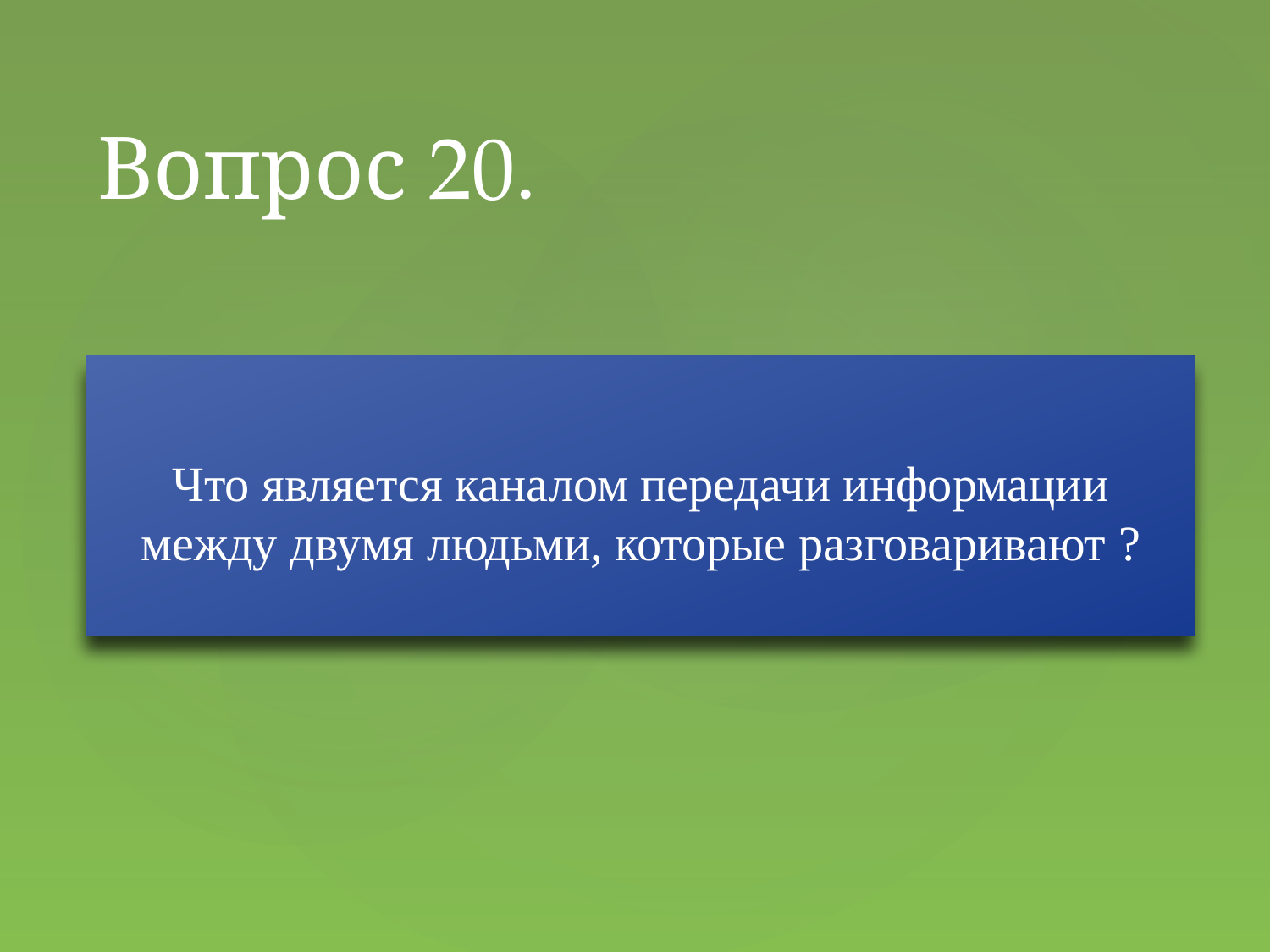

# Вопрос 20.
Что является каналом передачи информации между двумя людьми, которые разговаривают ?